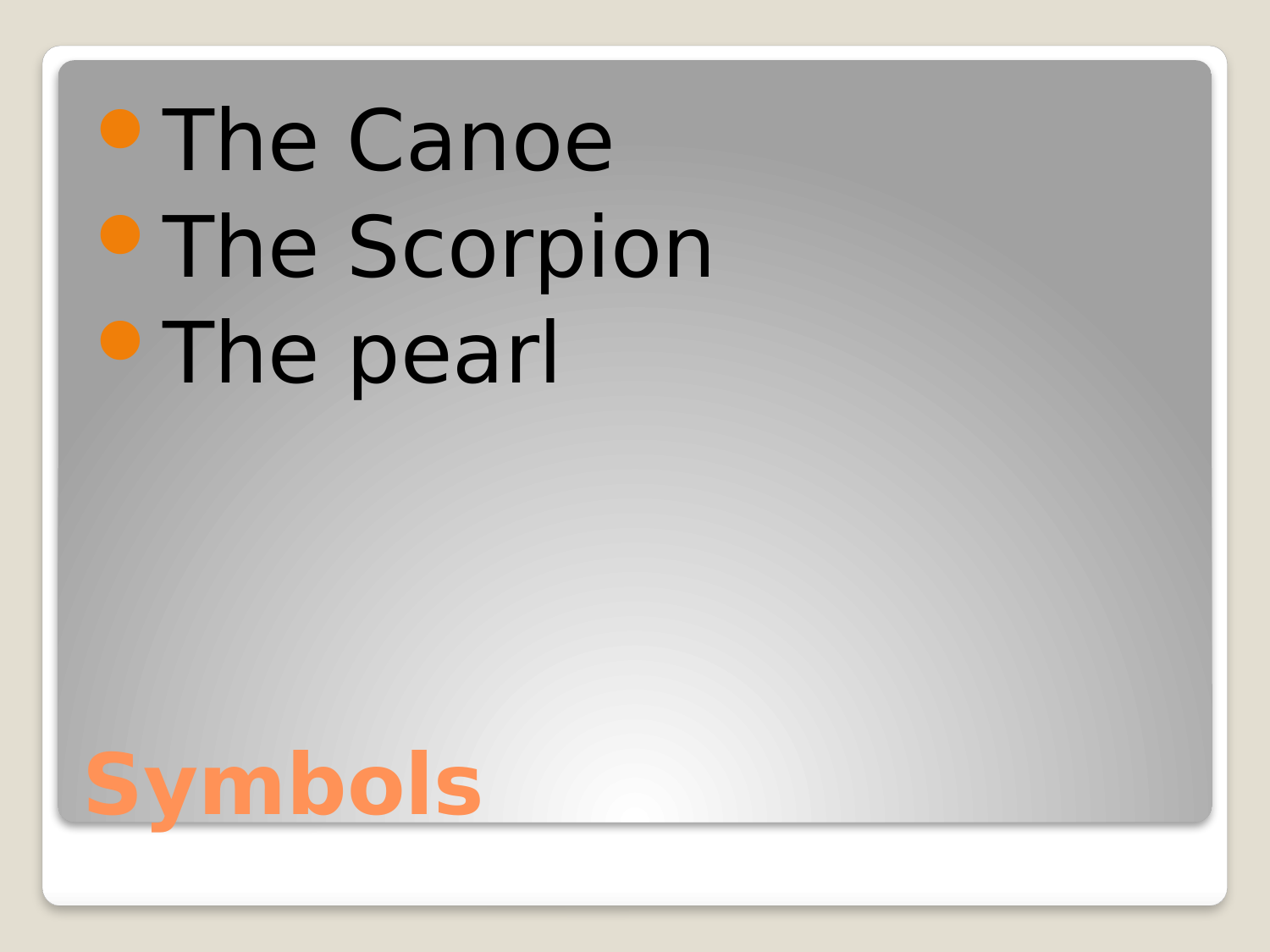

The Canoe
The Scorpion
The pearl
# Symbols